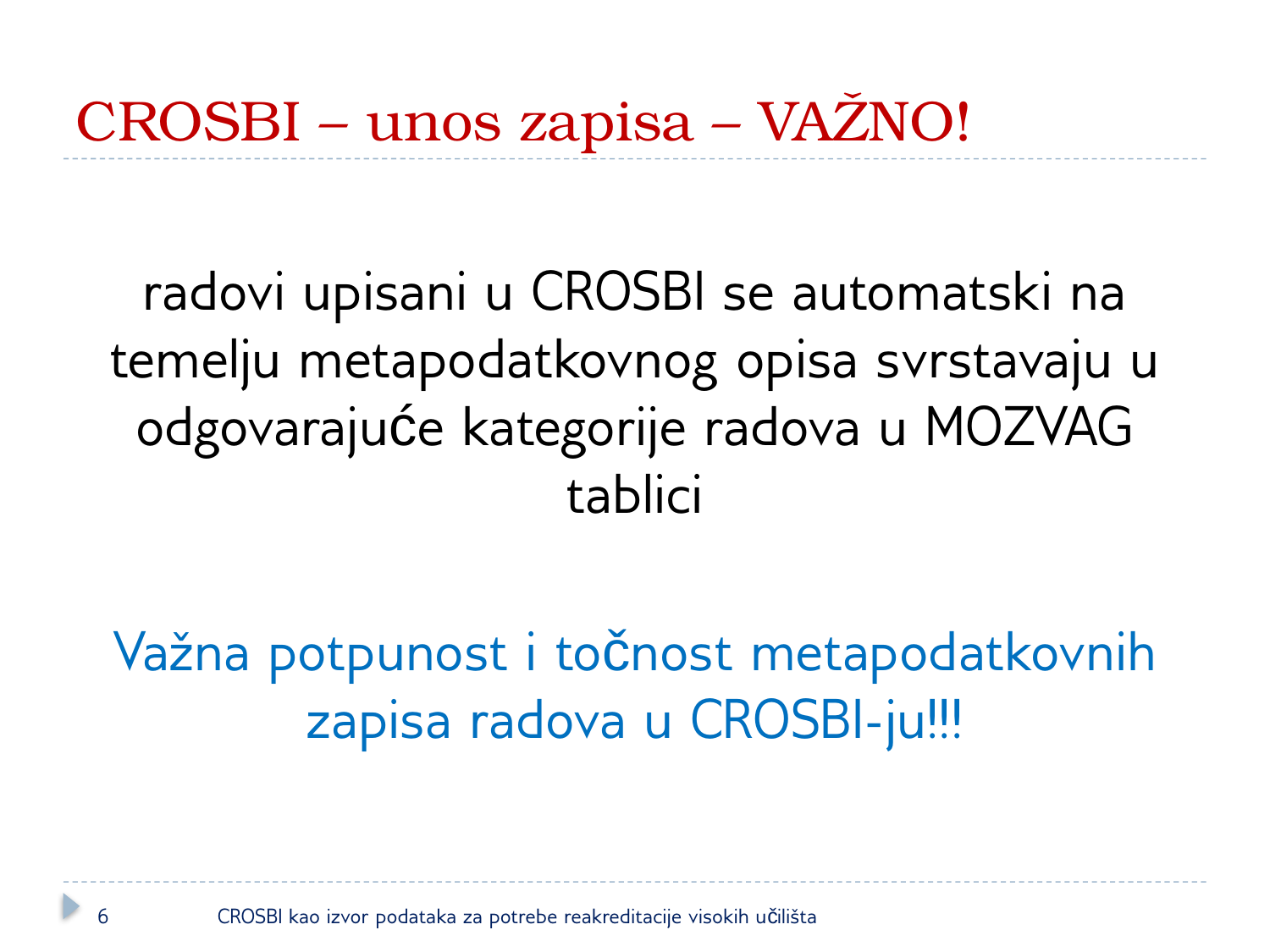

# CROSBI – unos zapisa – VAŽNO!

radovi upisani u CROSBI se automatski na temelju metapodatkovnog opisa svrstavaju u odgovarajuće kategorije radova u MOZVAG tablici

Važna potpunost i točnost metapodatkovnih zapisa radova u CROSBI-ju!!!
6
CROSBI kao izvor podataka za potrebe reakreditacije visokih učilišta